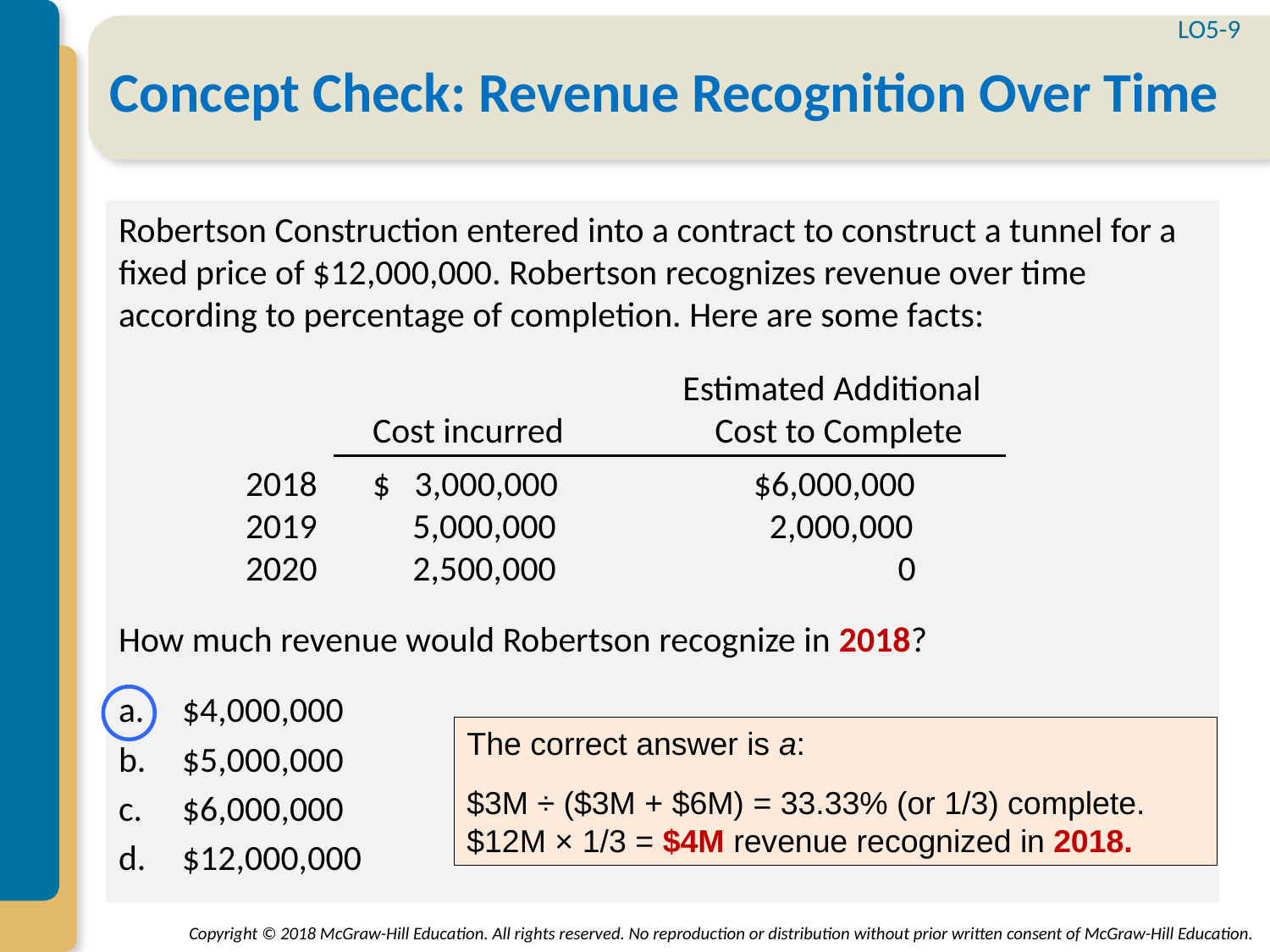

LO5-9
# Concept Check: Revenue Recognition Over Time
Robertson Construction entered into a contract to construct a tunnel for a fixed price of $12,000,000. Robertson recognizes revenue over time according to percentage of completion. Here are some facts:
			       Estimated Additional
	Cost incurred 	           Cost to Complete
2018	$   3,000,000		$6,000,000
2019	     5,000,000	    	  2,000,000
2020	     2,500,000	   	                  0
How much revenue would Robertson recognize in 2018?
$4,000,000
$5,000,000
$6,000,000
$12,000,000

The correct answer is a:
$3M ÷ ($3M + $6M) = 33.33% (or 1/3) complete.
$12M × 1/3 = $4M revenue recognized in 2018.